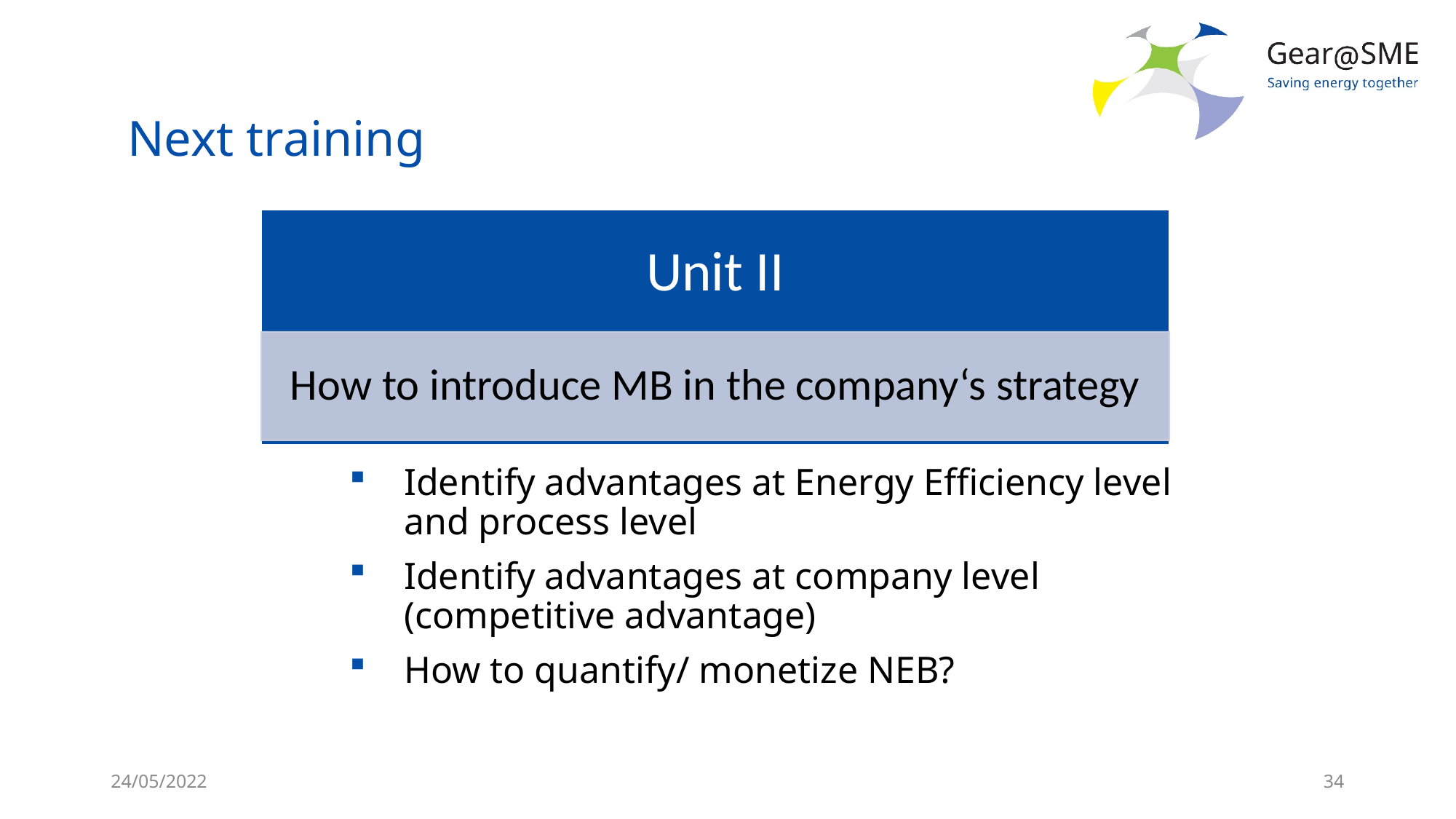

# Next training
Unit II
How to introduce MB in the company‘s strategy
Identify advantages at Energy Efficiency level and process level
Identify advantages at company level (competitive advantage)
How to quantify/ monetize NEB?

24/05/2022
34